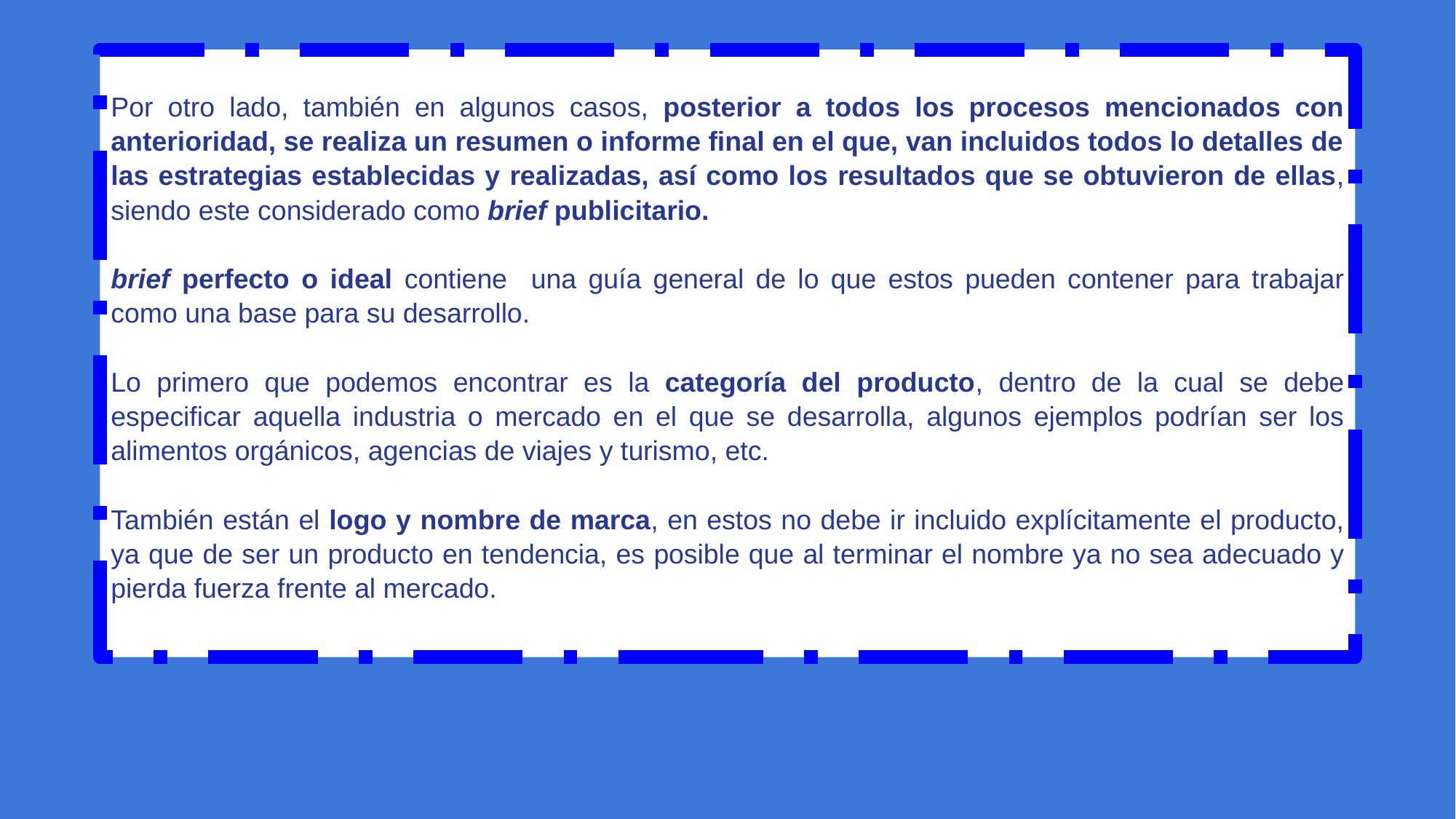

Por otro lado, también en algunos casos, posterior a todos los procesos mencionados con anterioridad, se realiza un resumen o informe final en el que, van incluidos todos lo detalles de las estrategias establecidas y realizadas, así como los resultados que se obtuvieron de ellas, siendo este considerado como brief publicitario.

brief perfecto o ideal contiene  una guía general de lo que estos pueden contener para trabajar como una base para su desarrollo.

Lo primero que podemos encontrar es la categoría del producto, dentro de la cual se debe especificar aquella industria o mercado en el que se desarrolla, algunos ejemplos podrían ser los alimentos orgánicos, agencias de viajes y turismo, etc.

También están el logo y nombre de marca, en estos no debe ir incluido explícitamente el producto, ya que de ser un producto en tendencia, es posible que al terminar el nombre ya no sea adecuado y pierda fuerza frente al mercado.